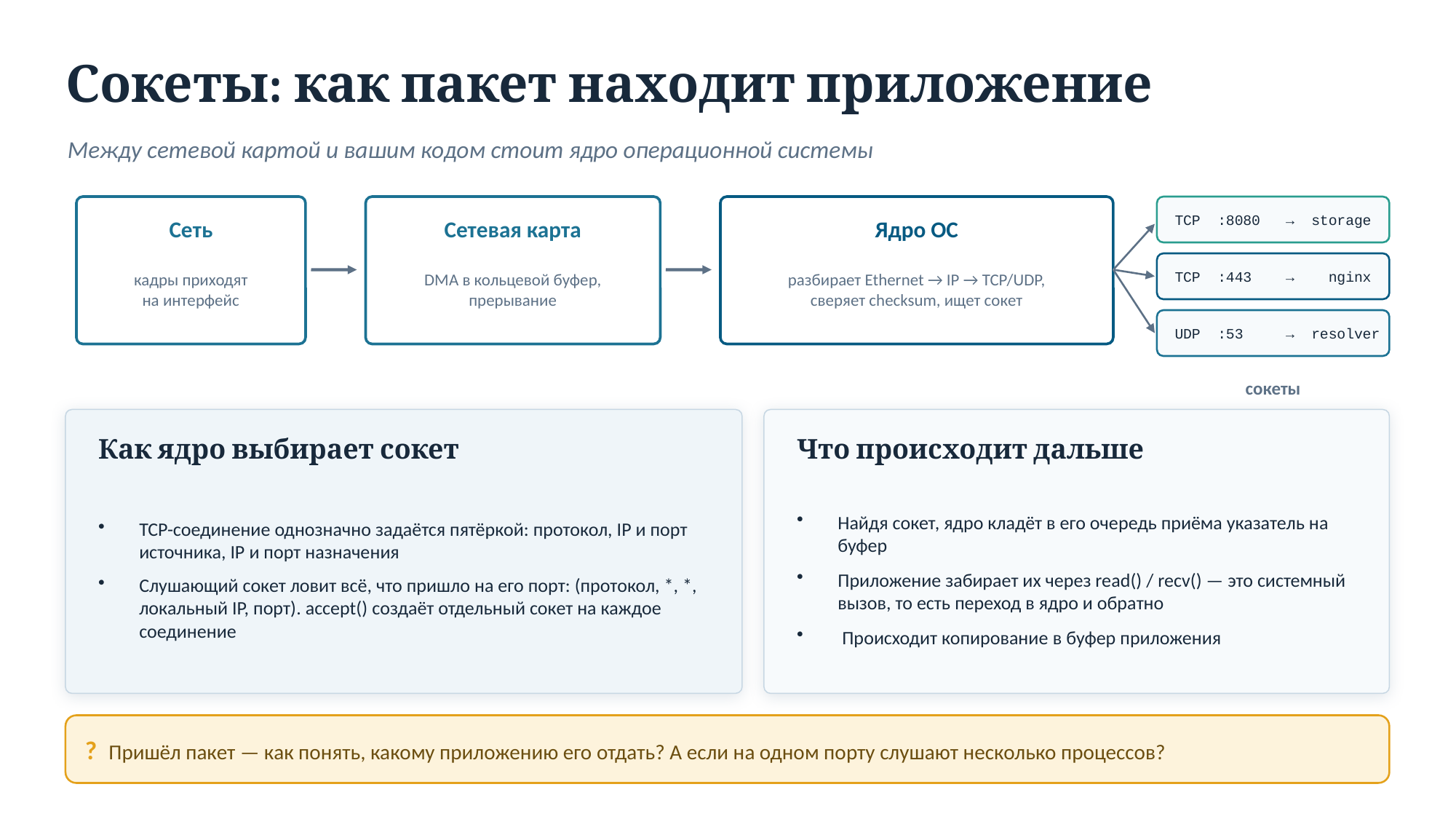

Сокеты: как пакет находит приложение
Между сетевой картой и вашим кодом стоит ядро операционной системы

TCP  :8080   →  storage
Сеть
Сетевая карта
Ядро ОС

кадры приходят
на интерфейс
DMA в кольцевой буфер,
прерывание
разбирает Ethernet → IP → TCP/UDP,
сверяет checksum, ищет сокет

TCP  :443    →    nginx

 UDP  :53     →  resolver
сокеты

Как ядро выбирает сокет
Что происходит дальше
TCP-соединение однозначно задаётся пятёркой: протокол, IP и порт источника, IP и порт назначения
Слушающий сокет ловит всё, что пришло на его порт: (протокол, *, *, локальный IP, порт). accept() создаёт отдельный сокет на каждое соединение
Найдя сокет, ядро кладёт в его очередь приёма указатель на буфер
Приложение забирает их через read() / recv() — это системный вызов, то есть переход в ядро и обратно
 Происходит копирование в буфер приложения

?  Пришёл пакет — как понять, какому приложению его отдать? А если на одном порту слушают несколько процессов?